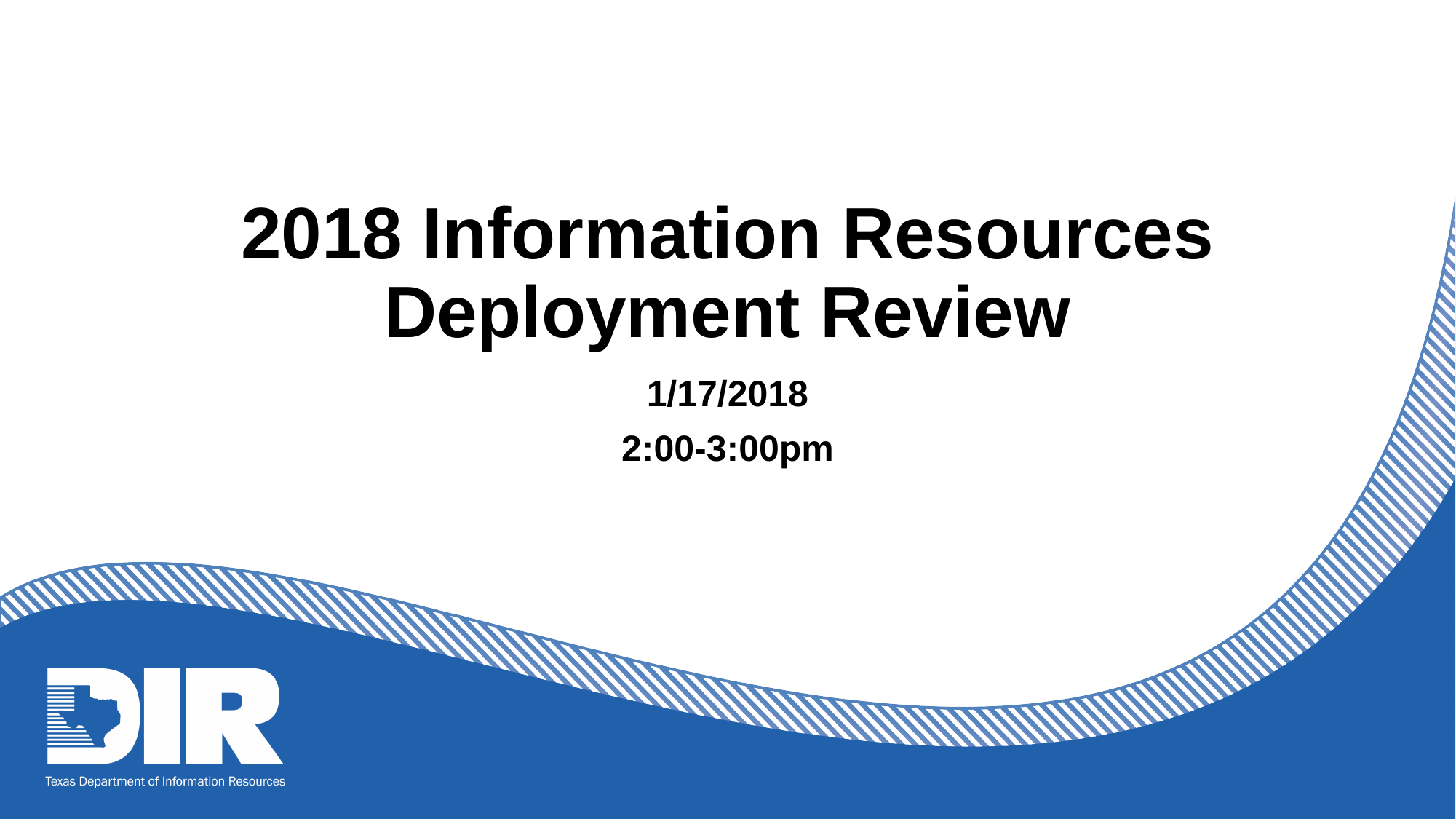

# 2018 Information Resources Deployment Review
1/17/2018
2:00-3:00pm